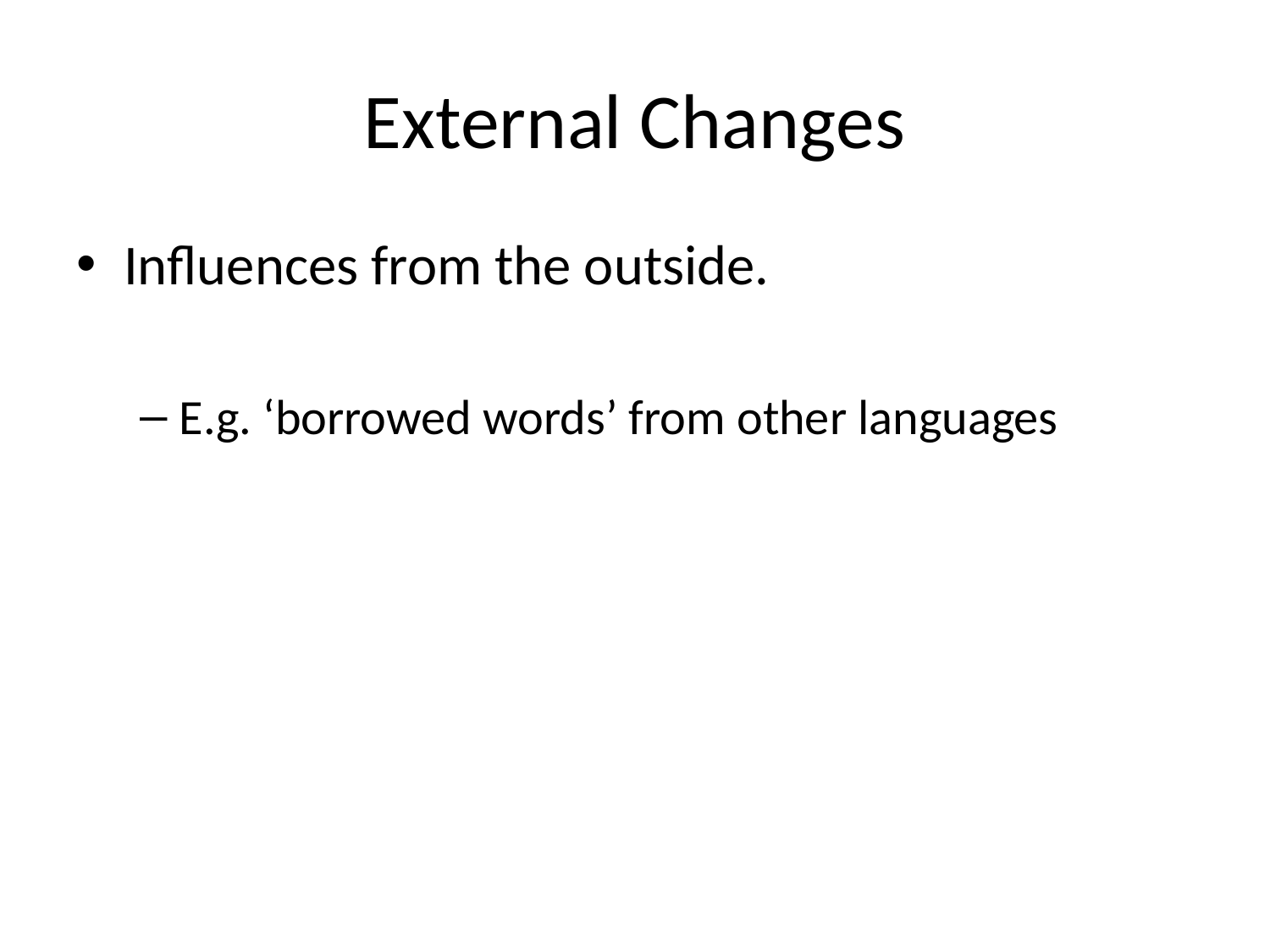

# External Changes
Influences from the outside.

E.g. ‘borrowed words’ from other languages